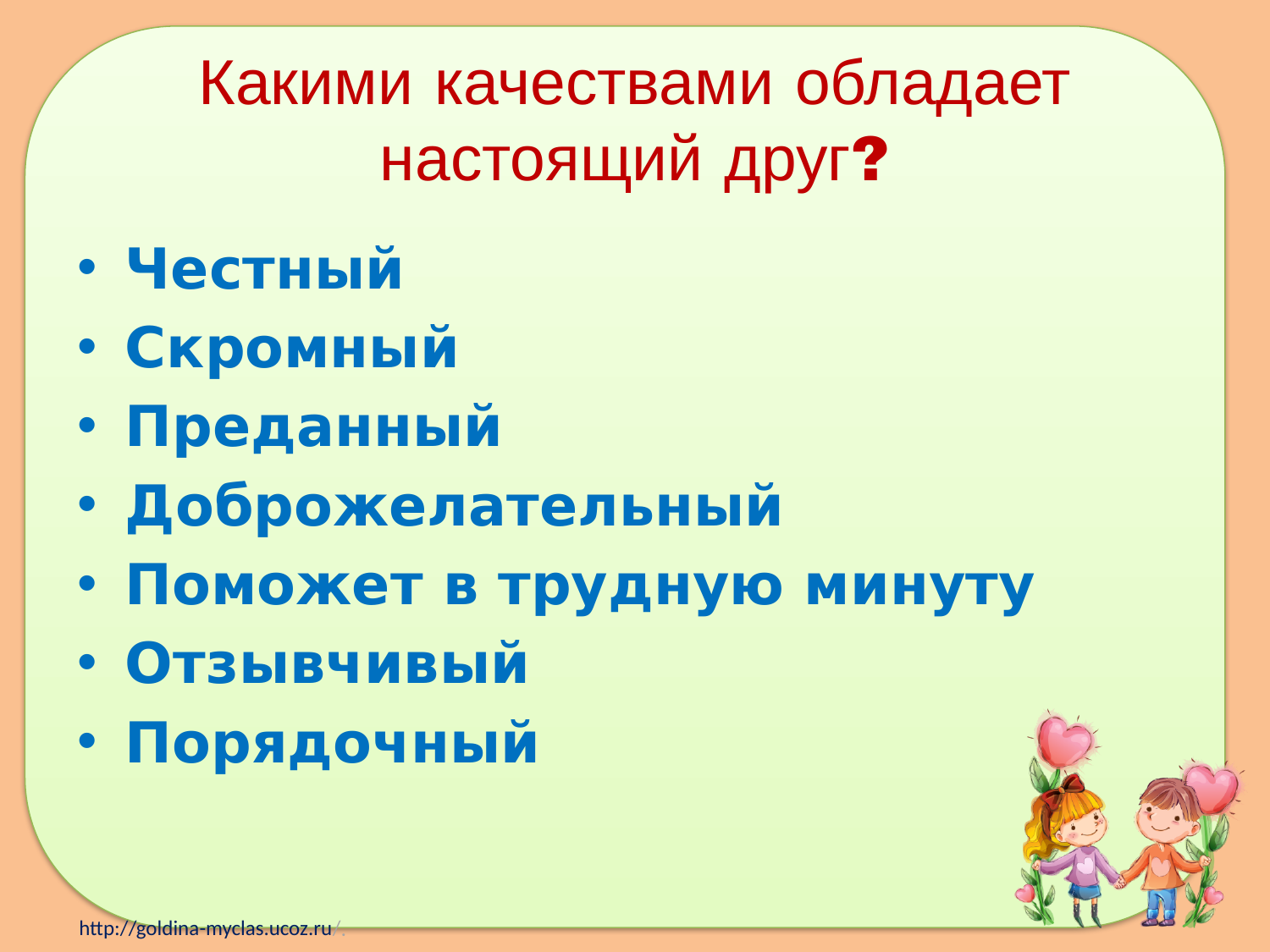

# Какими качествами обладает настоящий друг?
Честный
Скромный
Преданный
Доброжелательный
Поможет в трудную минуту
Отзывчивый
Порядочный